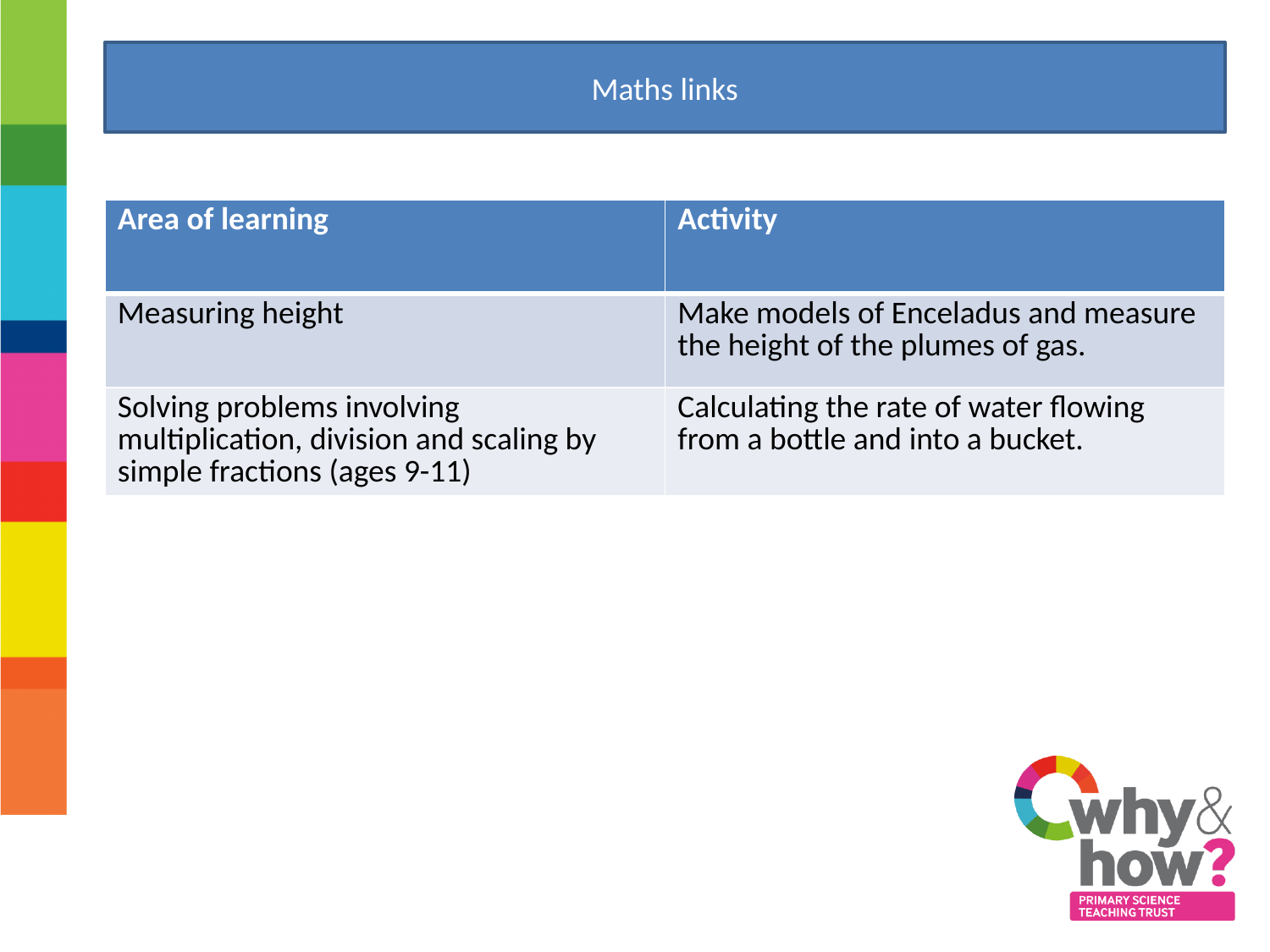

Maths links
| Area of learning | Activity |
| --- | --- |
| Measuring height | Make models of Enceladus and measure the height of the plumes of gas. |
| Solving problems involving multiplication, division and scaling by simple fractions (ages 9-11) | Calculating the rate of water flowing from a bottle and into a bucket. |